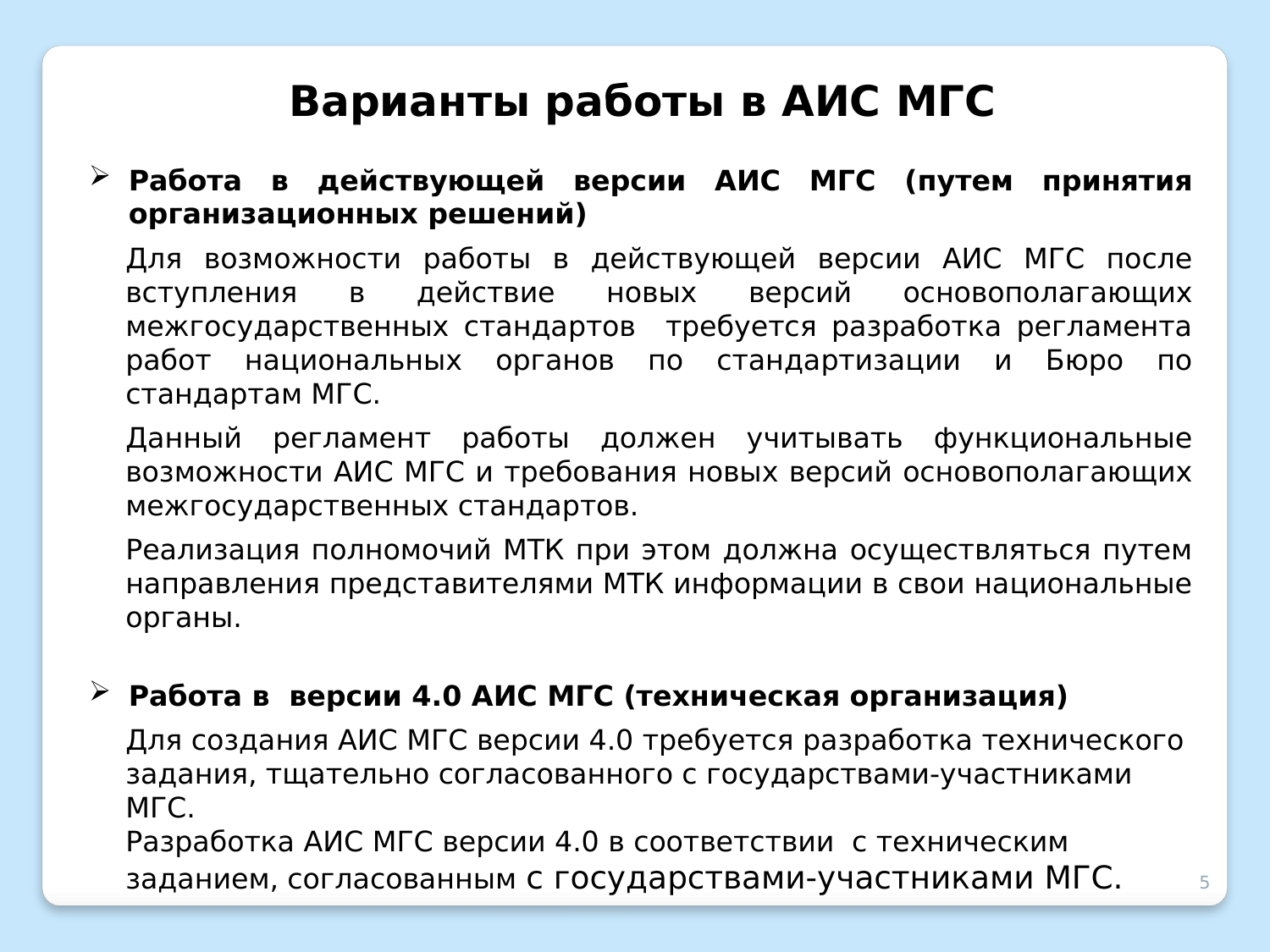

Варианты работы в АИС МГС
Работа в действующей версии АИС МГС (путем принятия организационных решений)
Для возможности работы в действующей версии АИС МГС после вступления в действие новых версий основополагающих межгосударственных стандартов  требуется разработка регламента работ национальных органов по стандартизации и Бюро по стандартам МГС.
Данный регламент работы должен учитывать функциональные возможности АИС МГС и требования новых версий основополагающих межгосударственных стандартов.
Реализация полномочий МТК при этом должна осуществляться путем направления представителями МТК информации в свои национальные органы.

Работа в  версии 4.0 АИС МГС (техническая организация)
Для создания АИС МГС версии 4.0 требуется разработка технического задания, тщательно согласованного с государствами-участниками МГС.
Разработка АИС МГС версии 4.0 в соответствии  с техническим заданием, согласованным с государствами-участниками МГС.
5